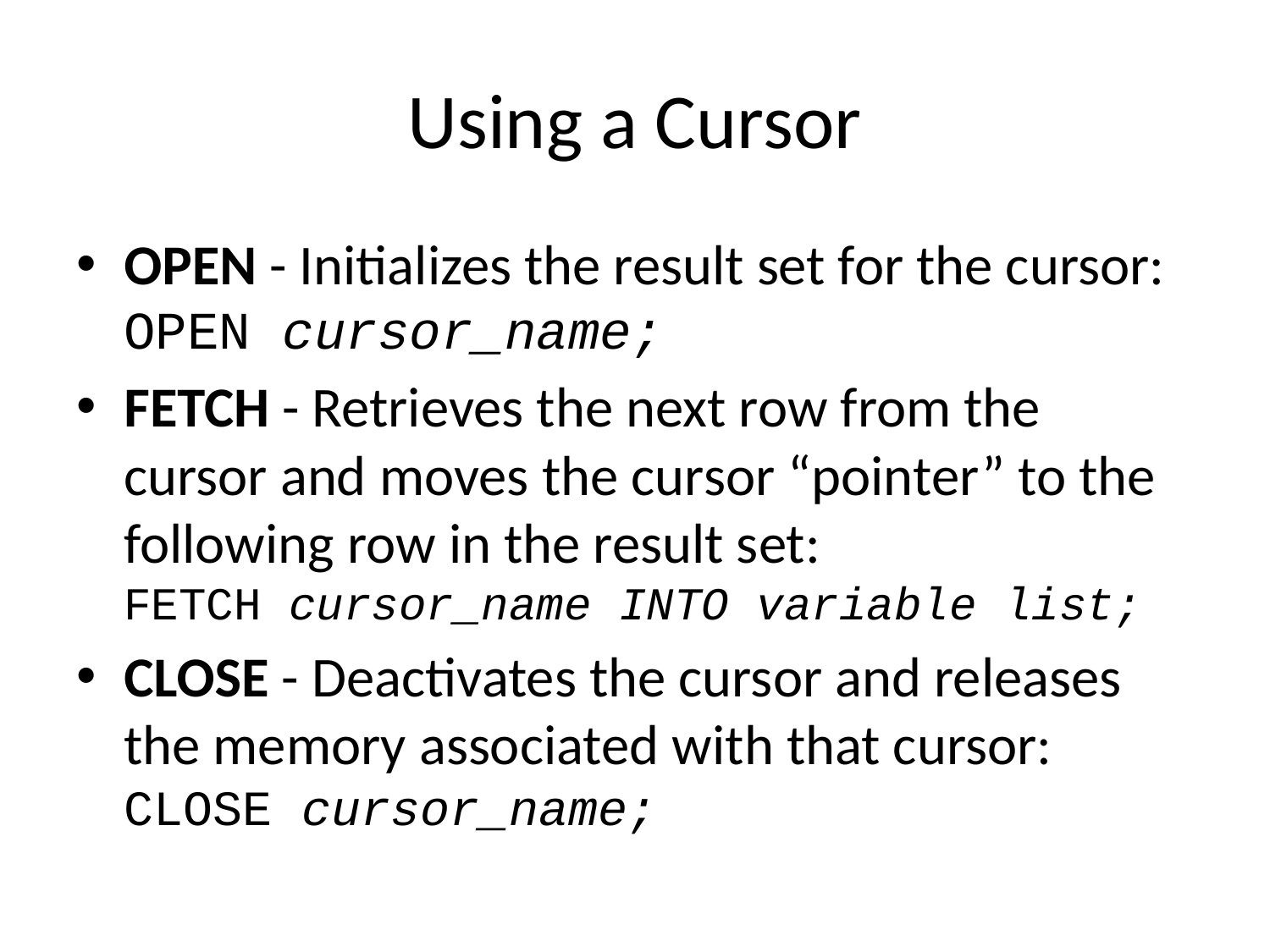

# Using a Cursor
OPEN - Initializes the result set for the cursor:
OPEN cursor_name;
FETCH - Retrieves the next row from the cursor and moves the cursor “pointer” to the following row in the result set:
FETCH cursor_name INTO variable list;
CLOSE - Deactivates the cursor and releases the memory associated with that cursor:
CLOSE cursor_name;